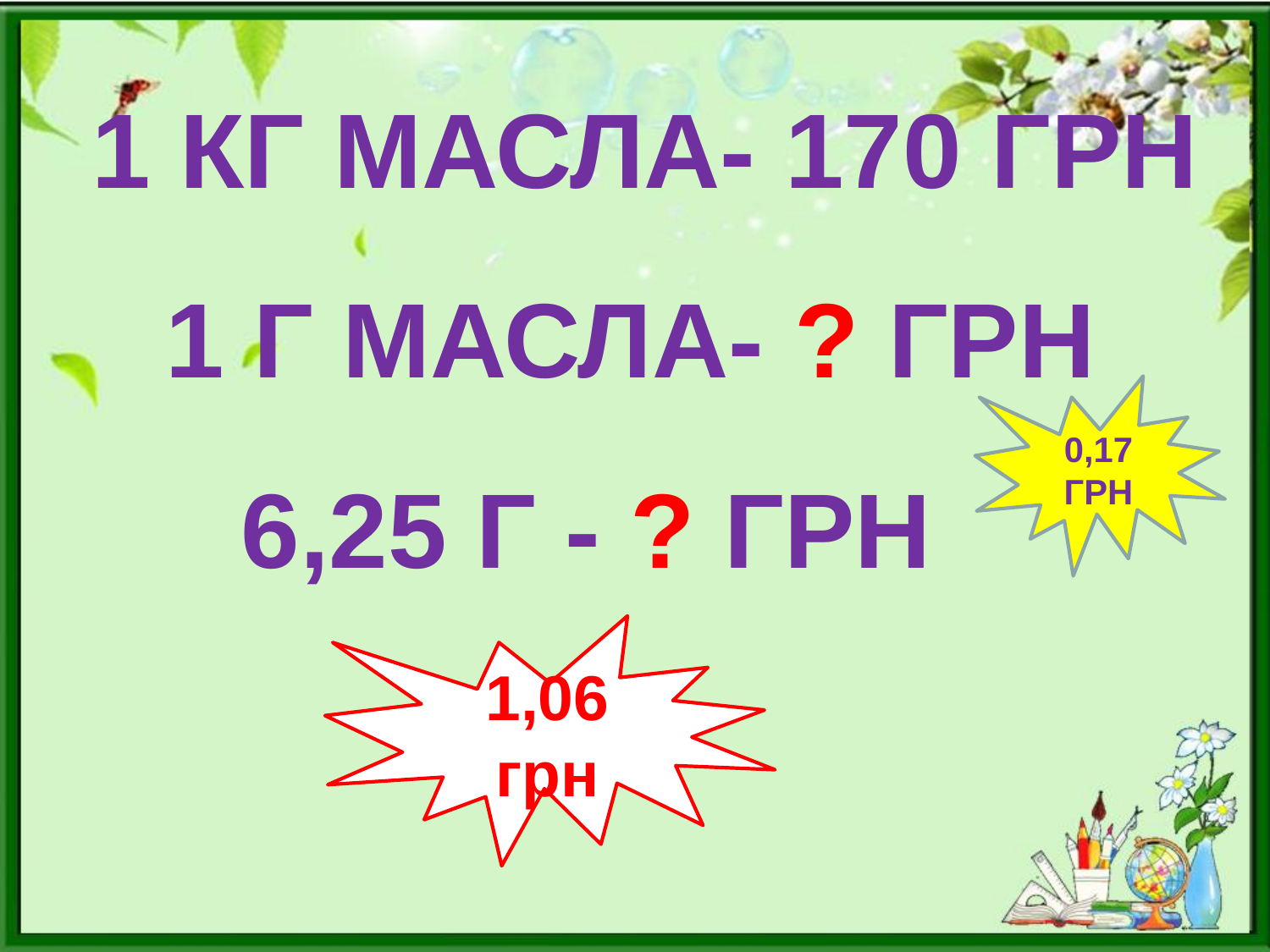

1 КГ МАСЛА- 170 ГРН
1 Г МАСЛА- ? ГРН
0,17 ГРН
6,25 Г - ? ГРН
1,06 грн